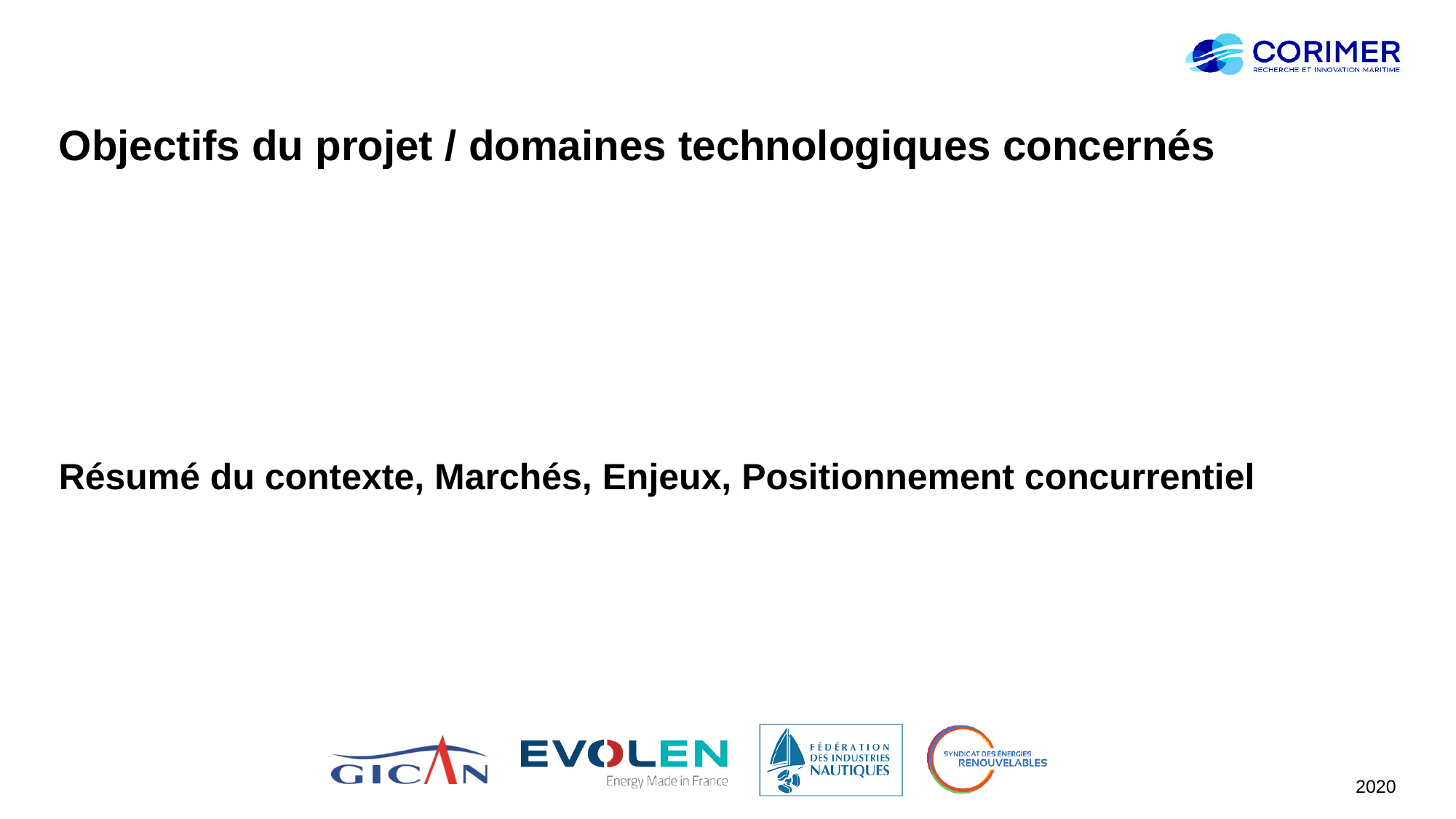

# Objectifs du projet / domaines technologiques concernés

Résumé du contexte, Marchés, Enjeux, Positionnement concurrentiel